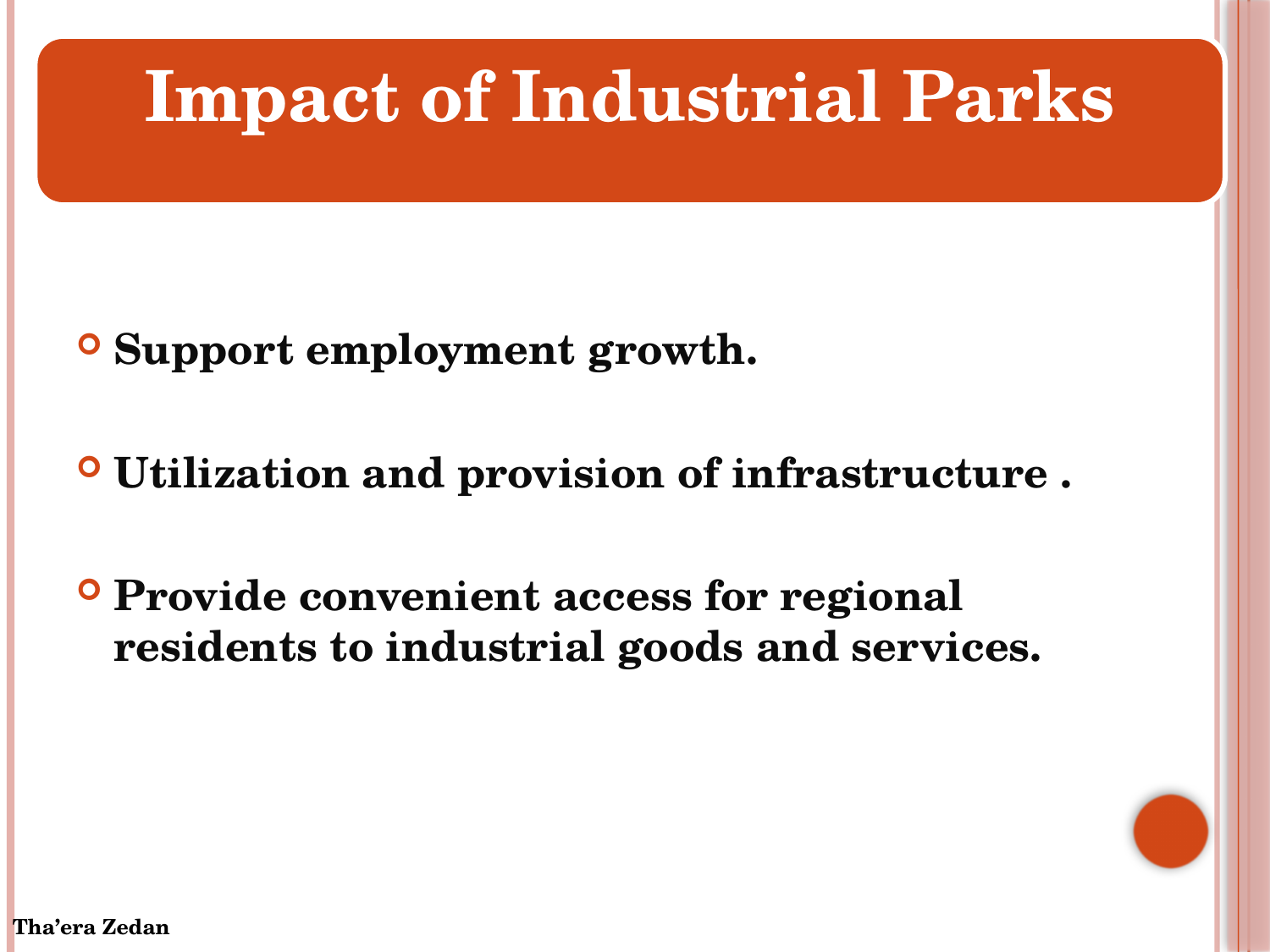

Impact of Industrial Parks

#
Support employment growth.

Utilization and provision of infrastructure .

Provide convenient access for regional residents to industrial goods and services.

Tha’era Zedan